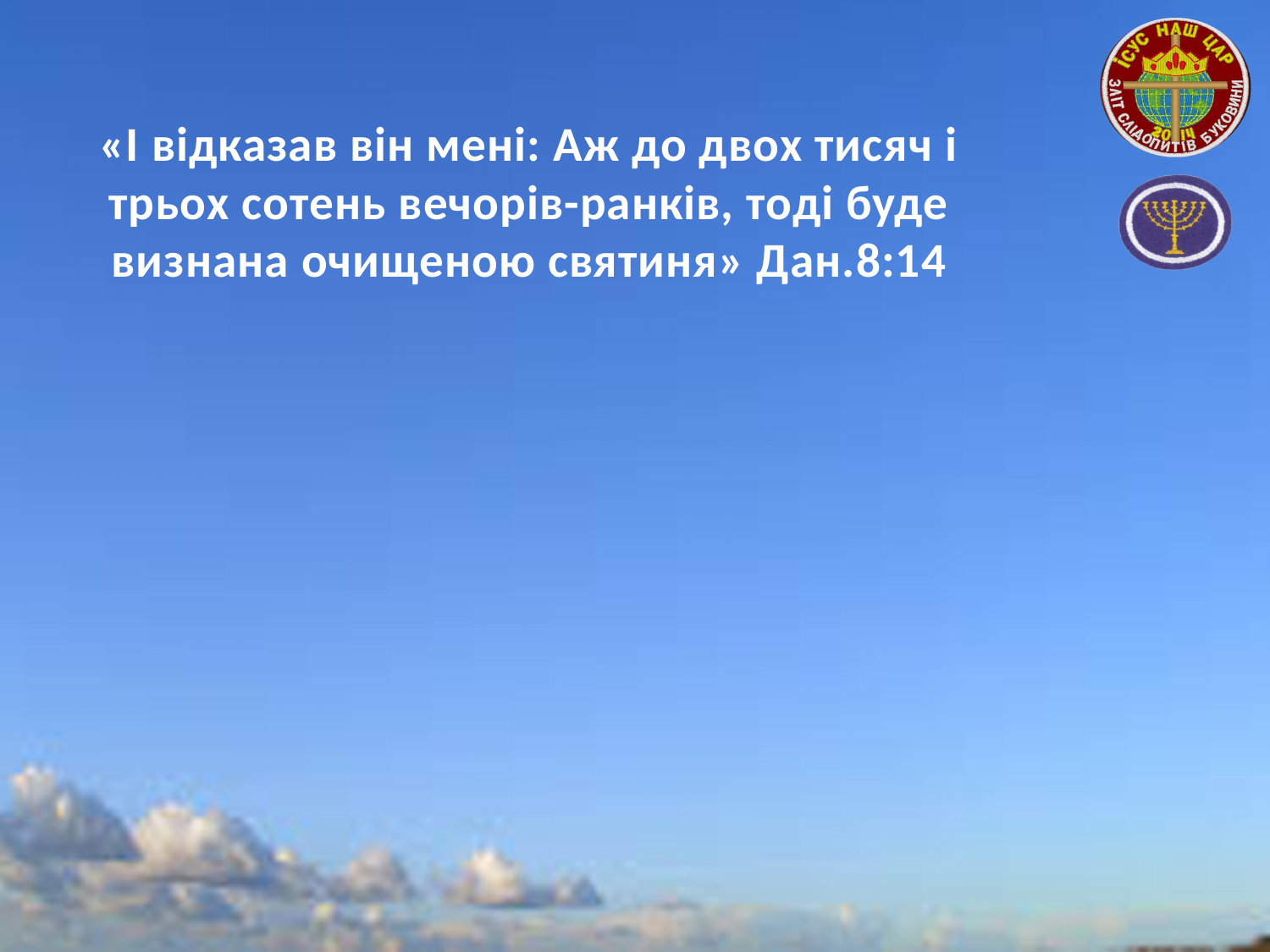

«І відказав він мені: Аж до двох тисяч і трьох сотень вечорів-ранків, тоді буде визнана очищеною святиня» Дан.8:14
#